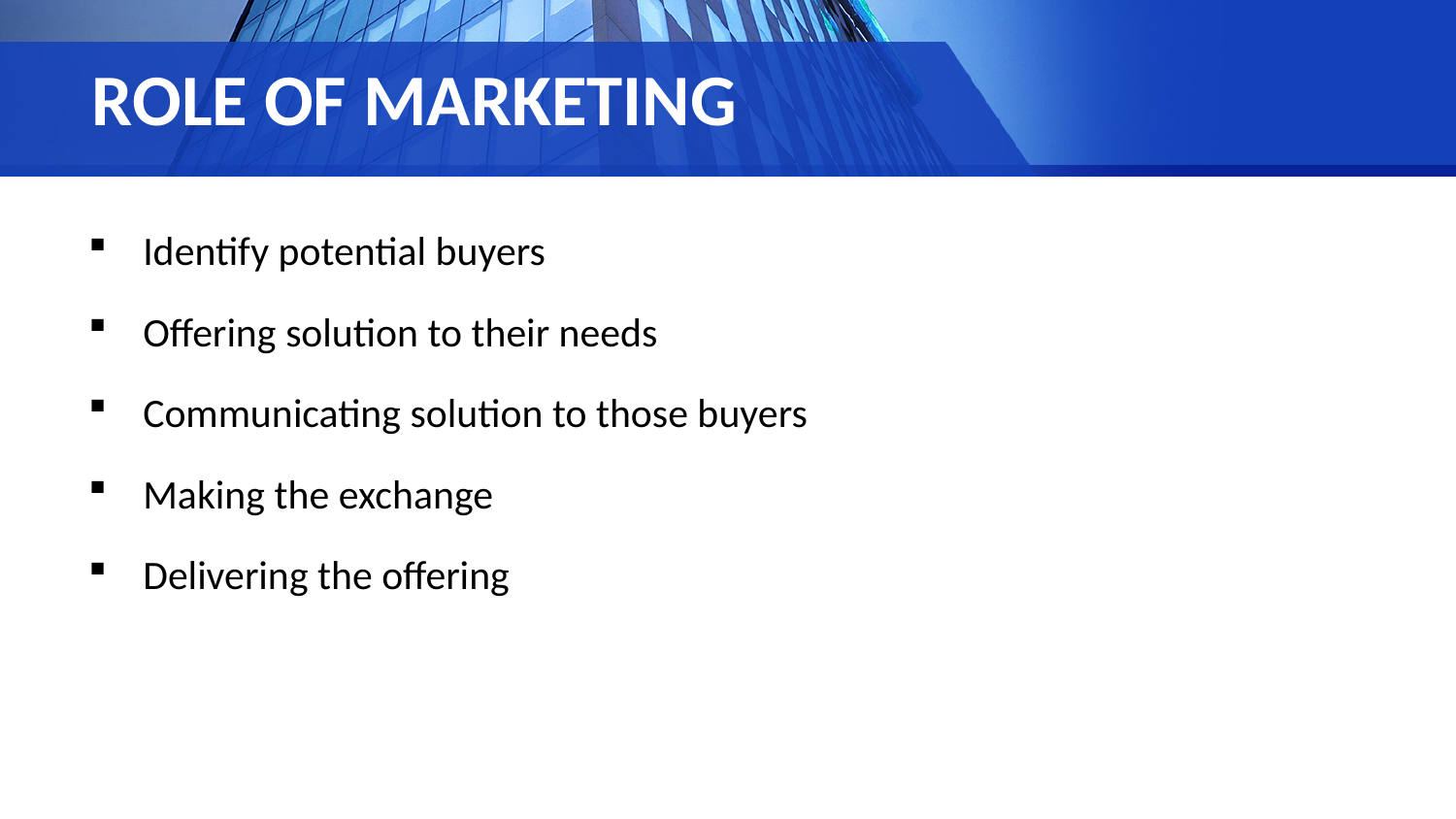

# ROLE OF MARKETING
Identify potential buyers
Offering solution to their needs
Communicating solution to those buyers
Making the exchange
Delivering the offering